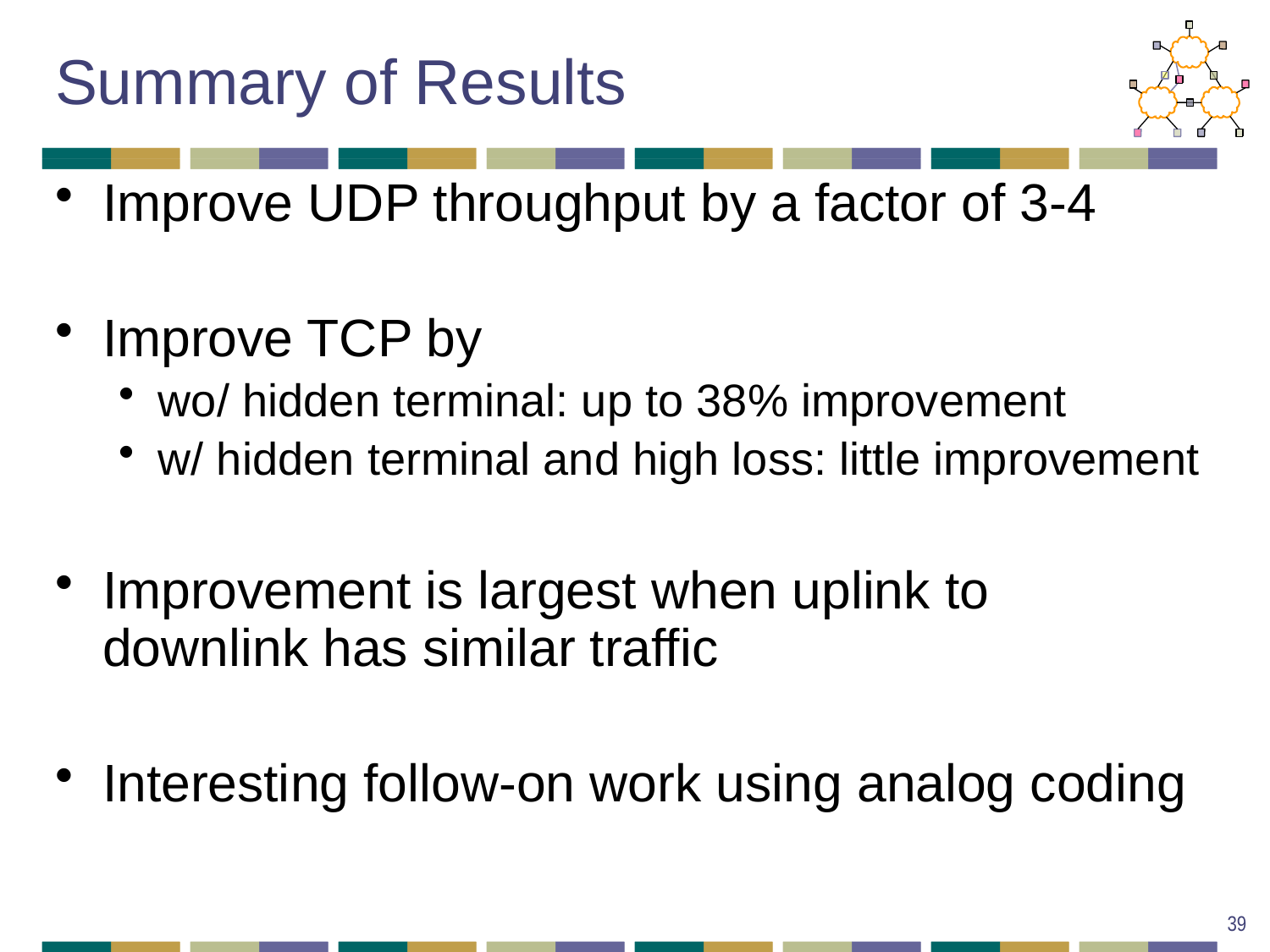

# Summary of Results
Improve UDP throughput by a factor of 3-4

Improve TCP by
wo/ hidden terminal: up to 38% improvement
w/ hidden terminal and high loss: little improvement

Improvement is largest when uplink to downlink has similar traffic

Interesting follow-on work using analog coding
39